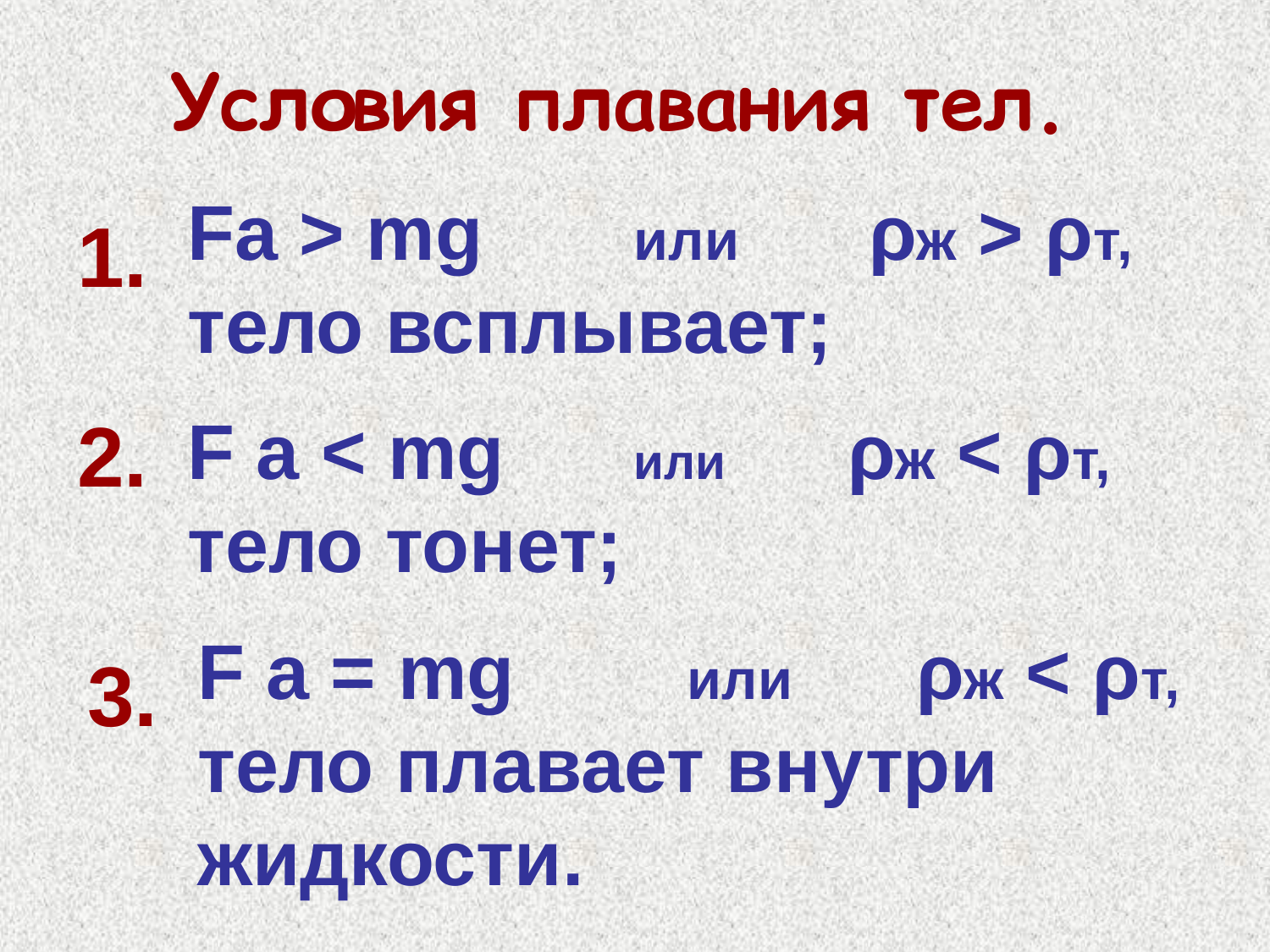

Условия плавания тел.
Fa > mg       или      ρж > ρт, тело всплывает;
1.
2.
F a < mg      или      ρж < ρт, тело тонет;
F a = mg        или      ρж < ρт,
тело плавает внутри жидкости.
3.